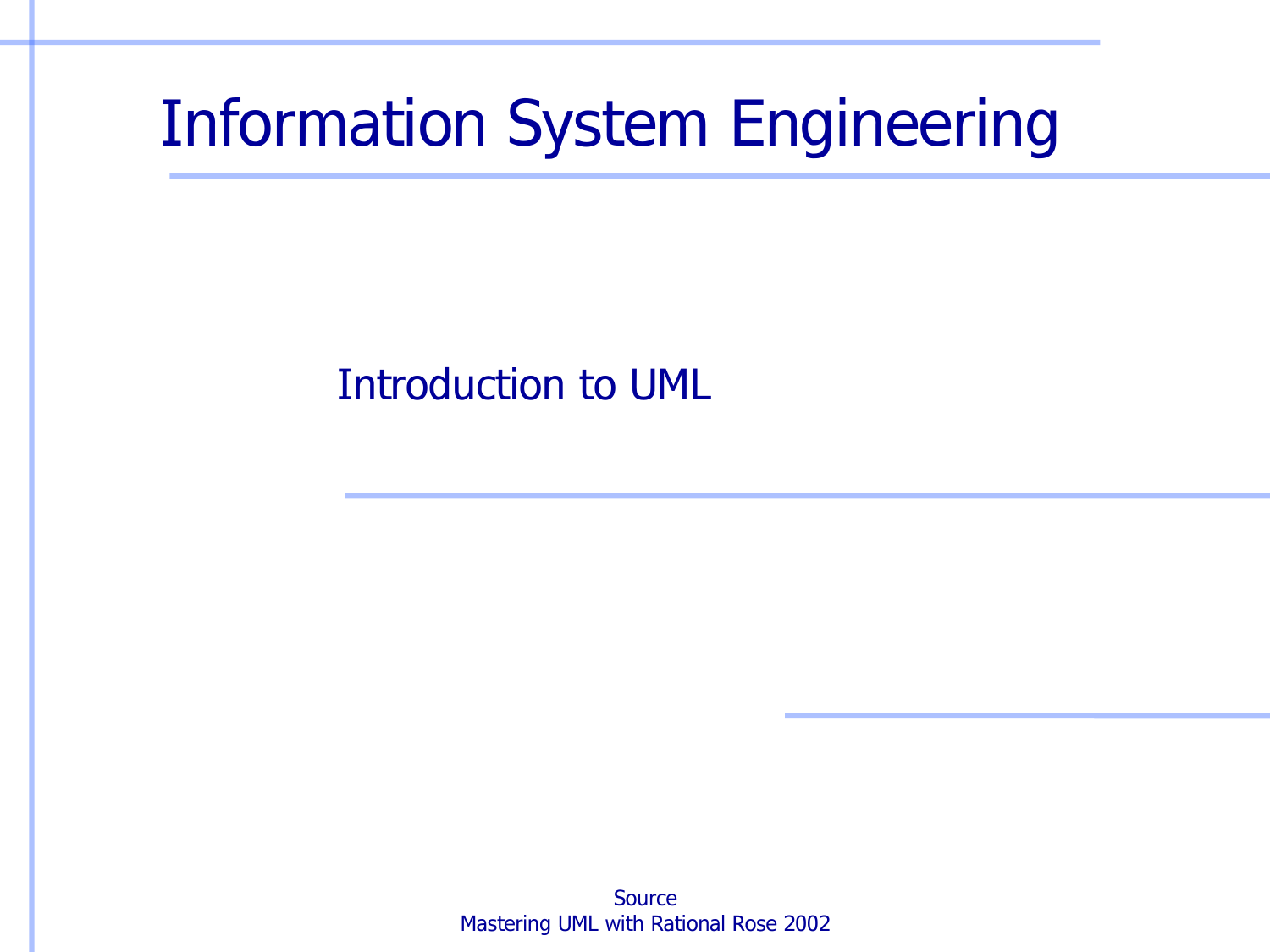

Information System Engineering

Introduction to UML

Source
Mastering UML with Rational Rose 2002